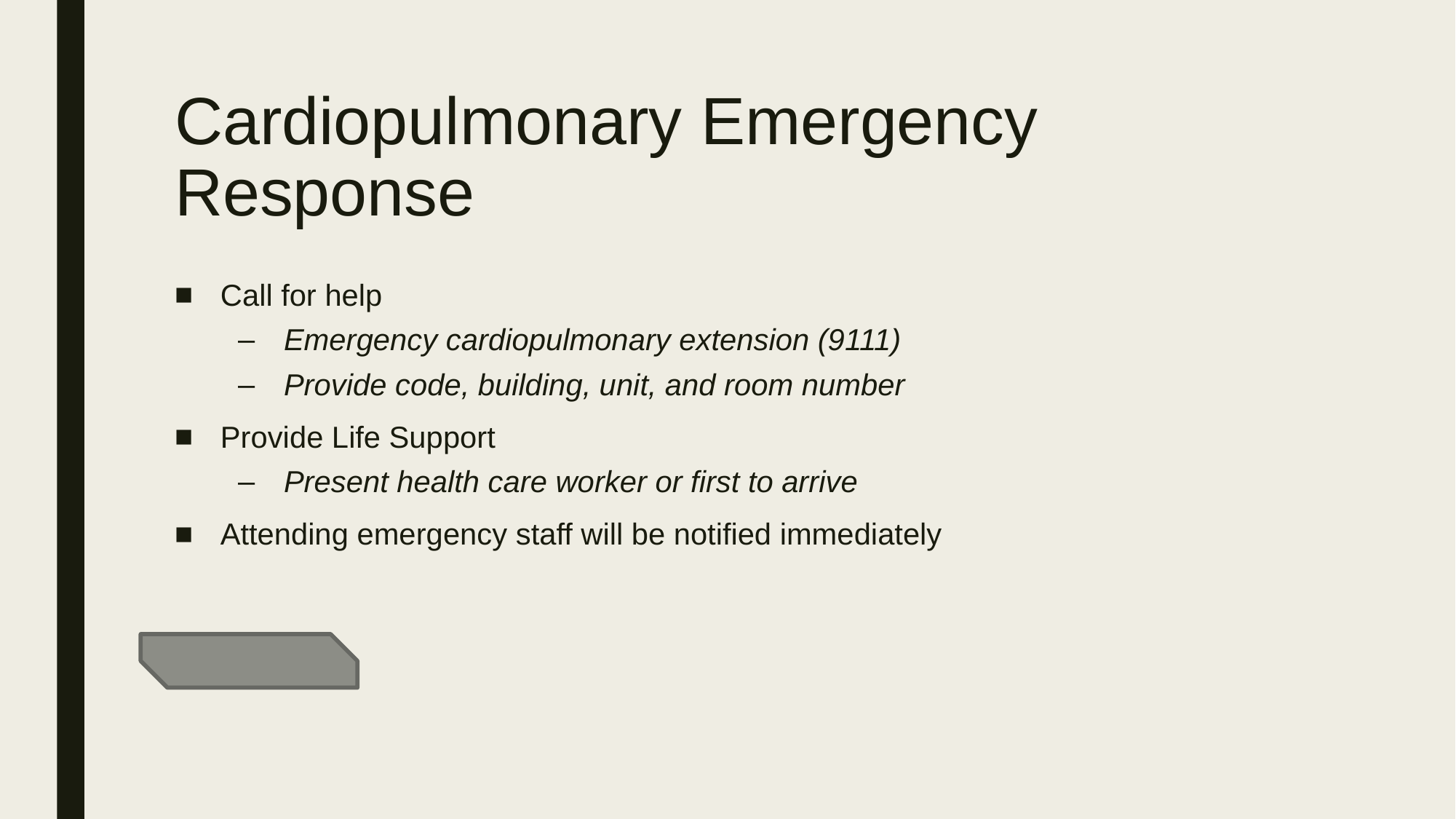

# Cardiopulmonary Emergency Response
Call for help
Emergency cardiopulmonary extension (9111)
Provide code, building, unit, and room number
Provide Life Support
Present health care worker or first to arrive
Attending emergency staff will be notified immediately